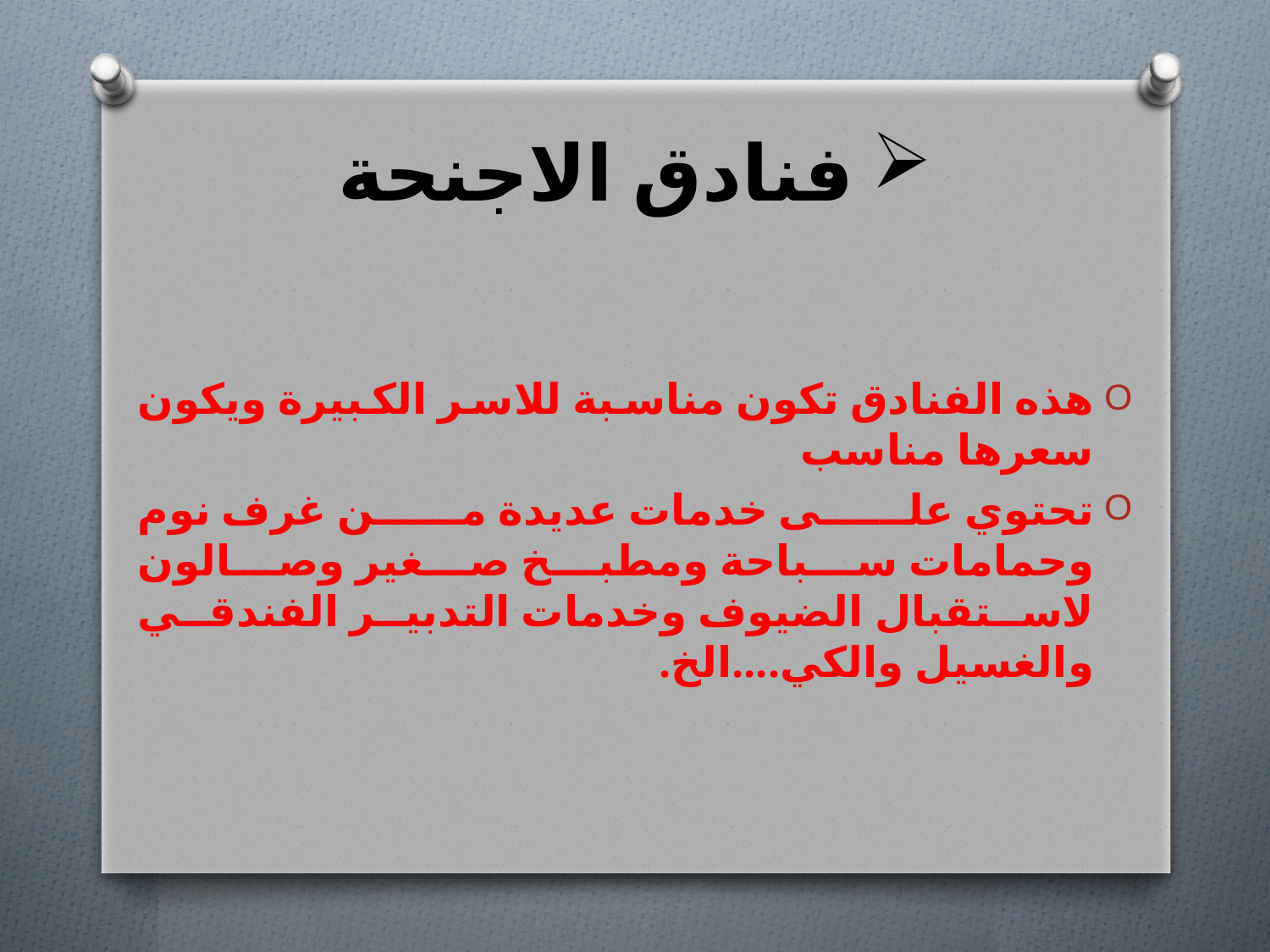

# فنادق الاجنحة
هذه الفنادق تكون مناسبة للاسر الكبيرة ويكون سعرها مناسب
تحتوي على خدمات عديدة من غرف نوم وحمامات سباحة ومطبخ صغير وصالون لاستقبال الضيوف وخدمات التدبير الفندقي والغسيل والكي....الخ.